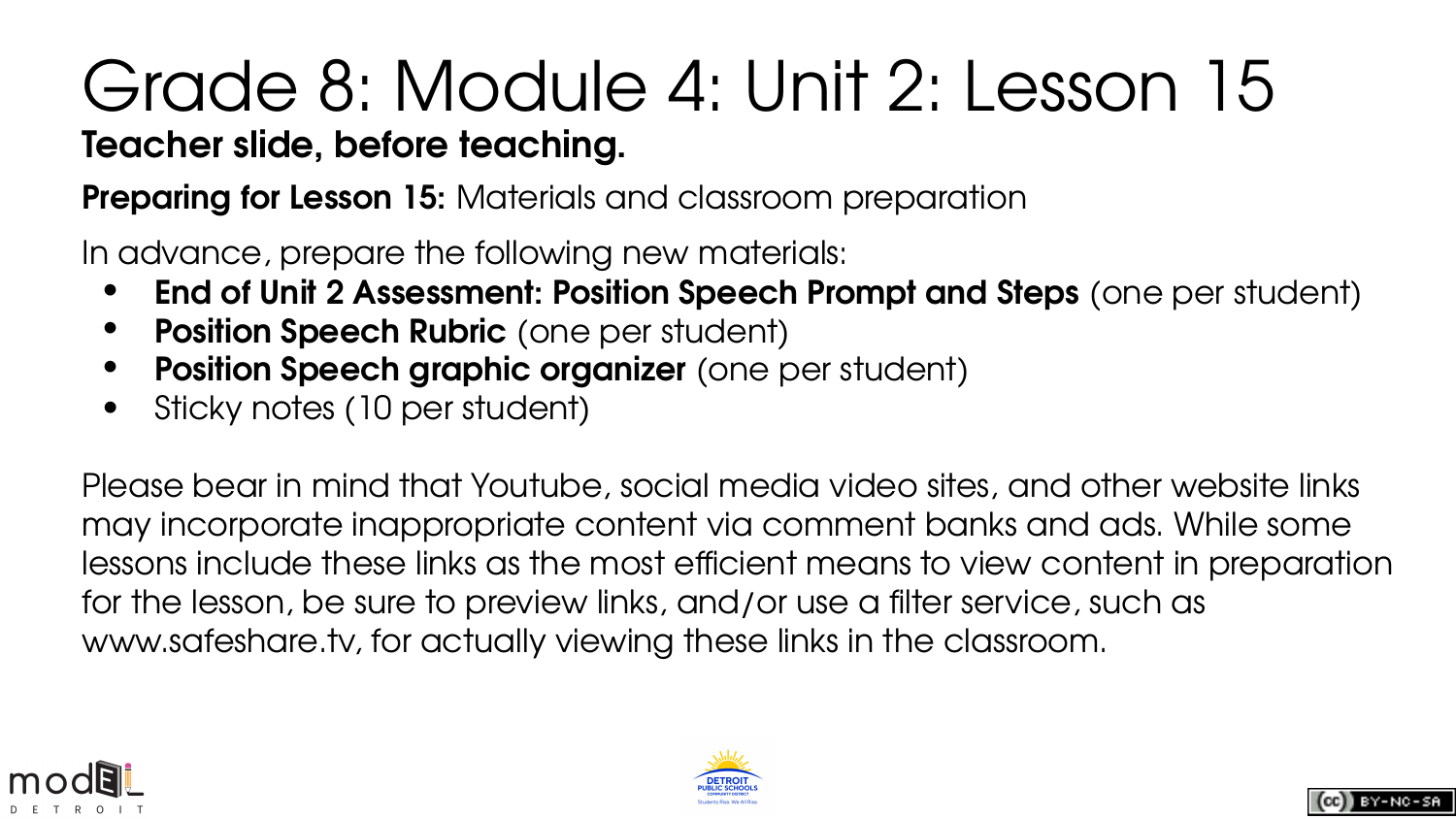

# Grade 8: Module 4: Unit 2: Lesson 15
Teacher slide, before teaching.

Preparing for Lesson 15: Materials and classroom preparation
In advance, prepare the following new materials:
End of Unit 2 Assessment: Position Speech Prompt and Steps (one per student)
Position Speech Rubric (one per student)
Position Speech graphic organizer (one per student)
Sticky notes (10 per student)

Please bear in mind that Youtube, social media video sites, and other website links may incorporate inappropriate content via comment banks and ads. While some lessons include these links as the most efficient means to view content in preparation for the lesson, be sure to preview links, and/or use a filter service, such as www.safeshare.tv, for actually viewing these links in the classroom.